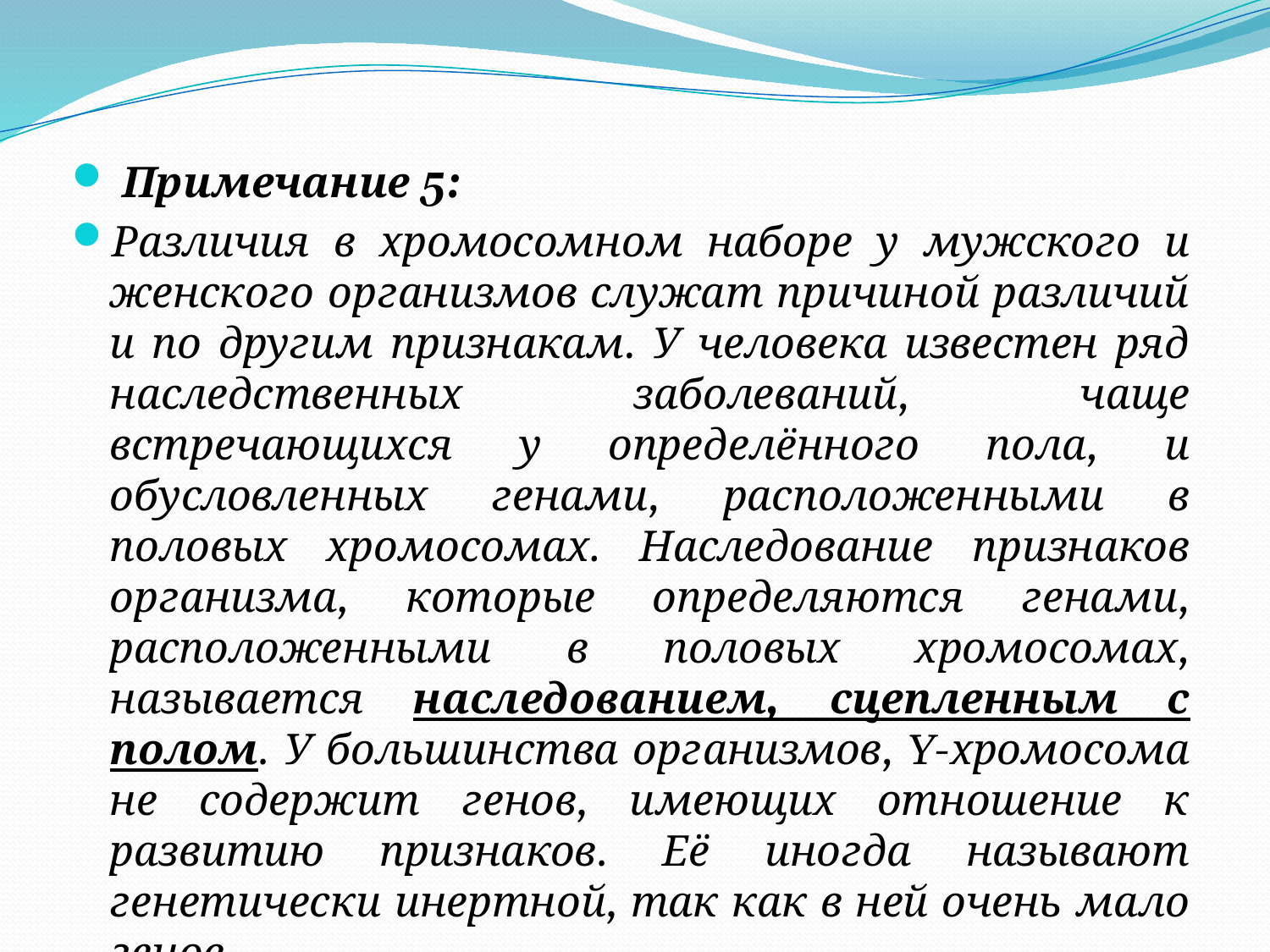

Примечание 5:
Различия в хромосомном наборе у мужского и женского организмов служат причиной различий и по другим признакам. У человека известен ряд наследственных заболеваний, чаще встречающихся у определённого пола, и обусловленных генами, расположенными в половых хромосомах. Наследование признаков организма, которые определяются генами, расположенными в половых хромосомах, называется наследованием, сцепленным с полом. У большинства организмов, Y-хромосома не содержит генов, имеющих отношение к развитию признаков. Её иногда называют генетически инертной, так как в ней очень мало генов.